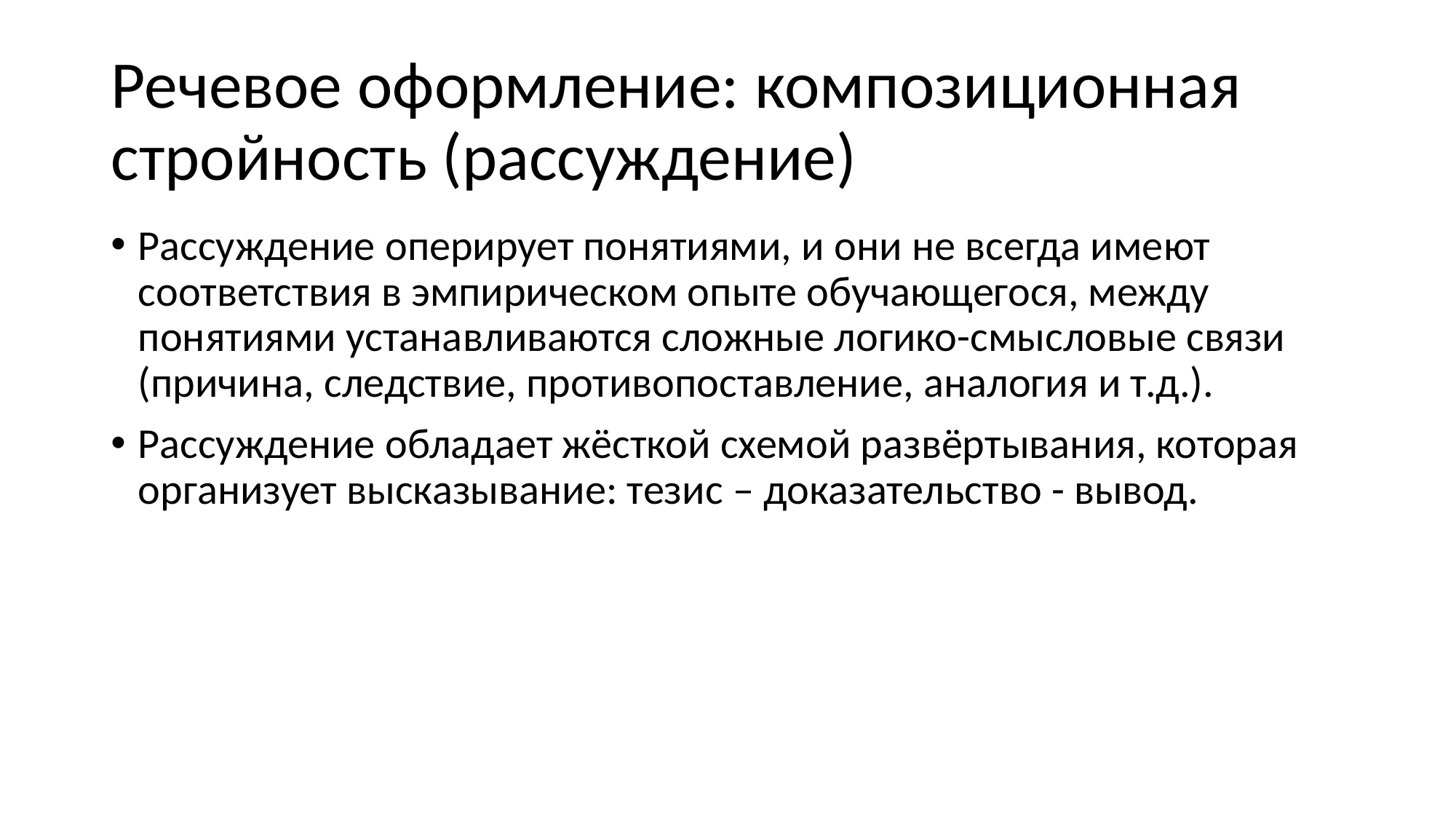

# Речевое оформление: композиционная стройность (рассуждение)
Рассуждение оперирует понятиями, и они не всегда имеют соответствия в эмпирическом опыте обучающегося, между понятиями устанавливаются сложные логико-смысловые связи (причина, следствие, противопоставление, аналогия и т.д.).
Рассуждение обладает жёсткой схемой развёртывания, которая организует высказывание: тезис – доказательство - вывод.